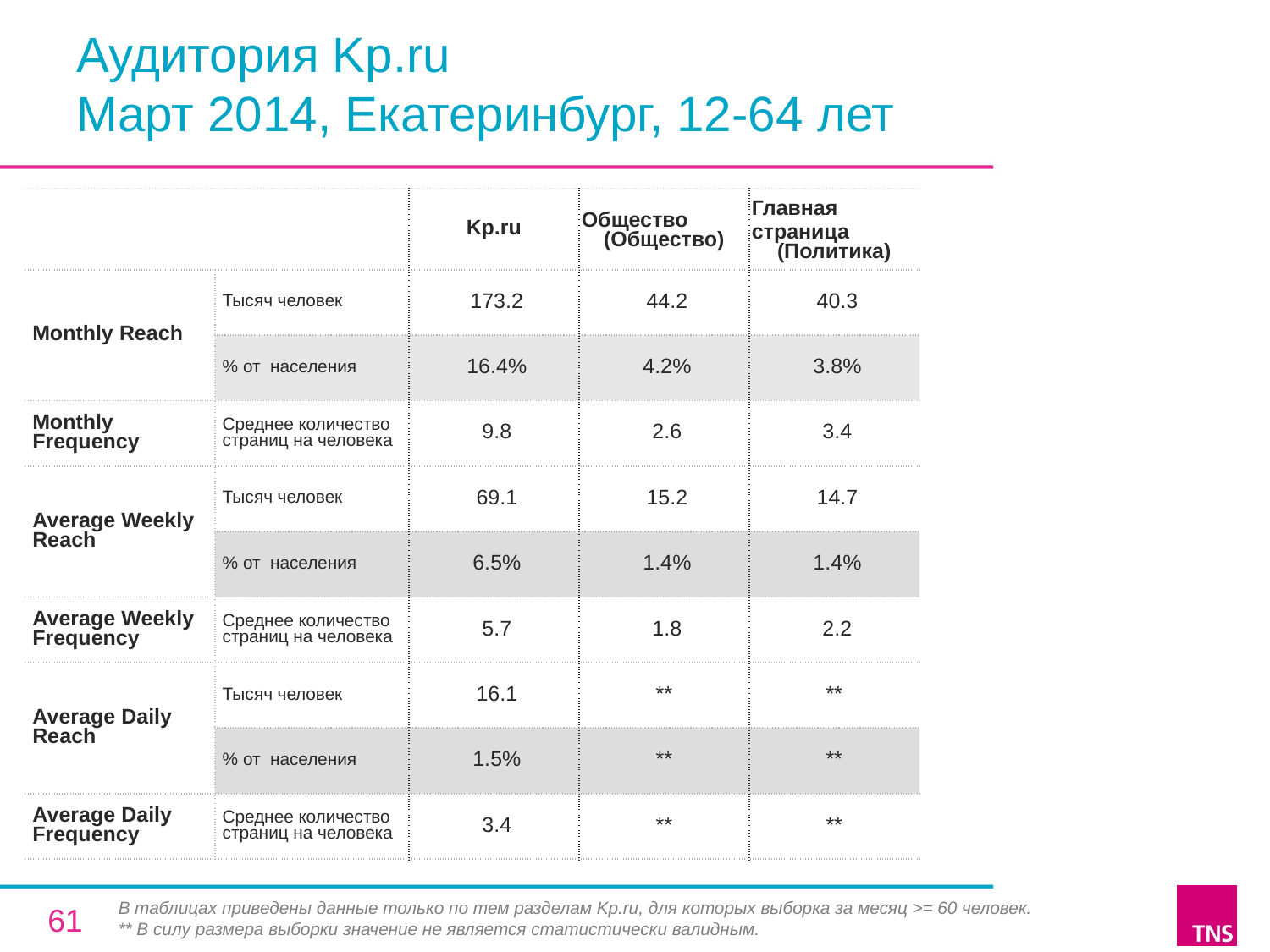

# Аудитория Kp.ru Март 2014, Екатеринбург, 12-64 лет
|  |  | Kp.ru | Общество (Общество) | Главная страница (Политика) |
| --- | --- | --- | --- | --- |
| Monthly Reach | Тысяч человек | 173.2 | 44.2 | 40.3 |
|  | % от населения | 16.4% | 4.2% | 3.8% |
| Monthly Frequency | Среднее количество страниц на человека | 9.8 | 2.6 | 3.4 |
| Average Weekly Reach | Тысяч человек | 69.1 | 15.2 | 14.7 |
|  | % от населения | 6.5% | 1.4% | 1.4% |
| Average Weekly Frequency | Среднее количество страниц на человека | 5.7 | 1.8 | 2.2 |
| Average Daily Reach | Тысяч человек | 16.1 | \*\* | \*\* |
|  | % от населения | 1.5% | \*\* | \*\* |
| Average Daily Frequency | Среднее количество страниц на человека | 3.4 | \*\* | \*\* |
В таблицах приведены данные только по тем разделам Kp.ru, для которых выборка за месяц >= 60 человек.
** В силу размера выборки значение не является статистически валидным.
61